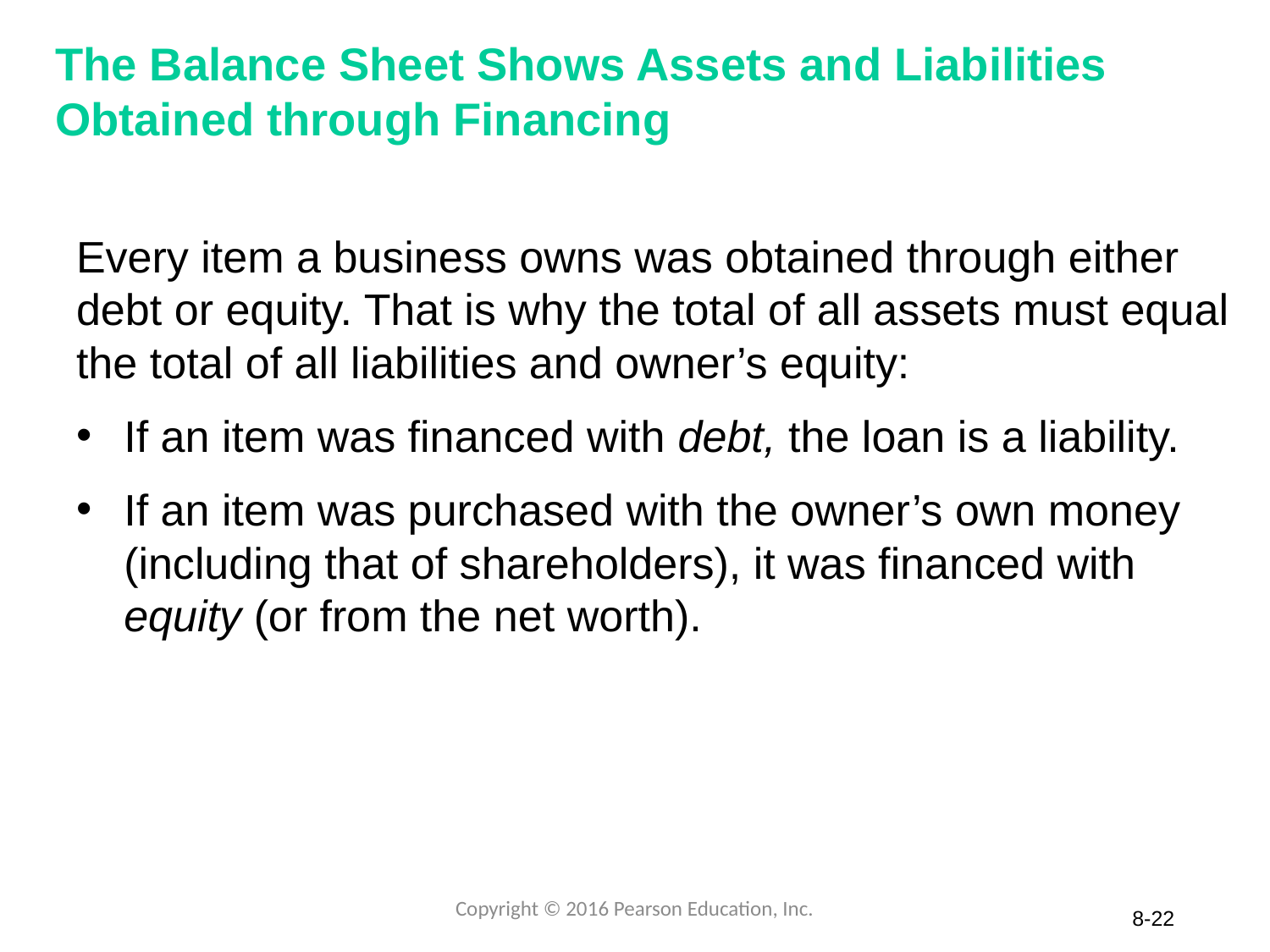

# The Balance Sheet Shows Assets and Liabilities Obtained through Financing
Every item a business owns was obtained through either debt or equity. That is why the total of all assets must equal the total of all liabilities and owner’s equity:

If an item was financed with debt, the loan is a liability.

If an item was purchased with the owner’s own money  (including that of shareholders), it was financed with equity (or from the net worth).
Copyright © 2016 Pearson Education, Inc.